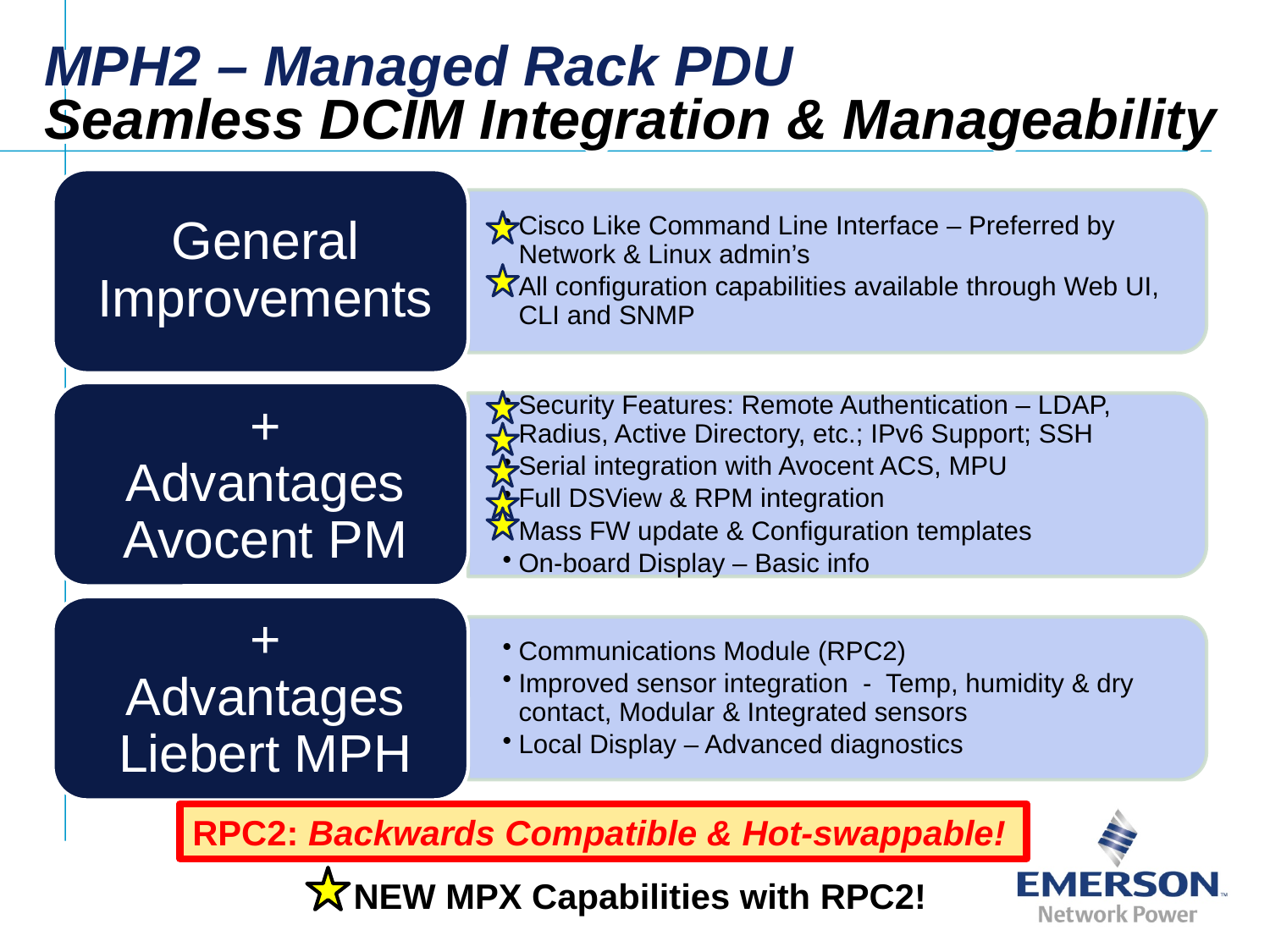

# MPH2 – Managed Rack PDU Seamless DCIM Integration & Manageability
Cisco Like Command Line Interface – Preferred by Network & Linux admin’s
All configuration capabilities available through Web UI, CLI and SNMP
General Improvements
Security Features: Remote Authentication – LDAP, Radius, Active Directory, etc.; IPv6 Support; SSH
Serial integration with Avocent ACS, MPU
Full DSView & RPM integration
Mass FW update & Configuration templates
On-board Display – Basic info
+
Advantages Avocent PM
Communications Module (RPC2)
Improved sensor integration  -  Temp, humidity & dry contact, Modular & Integrated sensors
Local Display – Advanced diagnostics
+
Advantages
Liebert MPH

RPC2: Backwards Compatible & Hot-swappable!

NEW MPX Capabilities with RPC2!